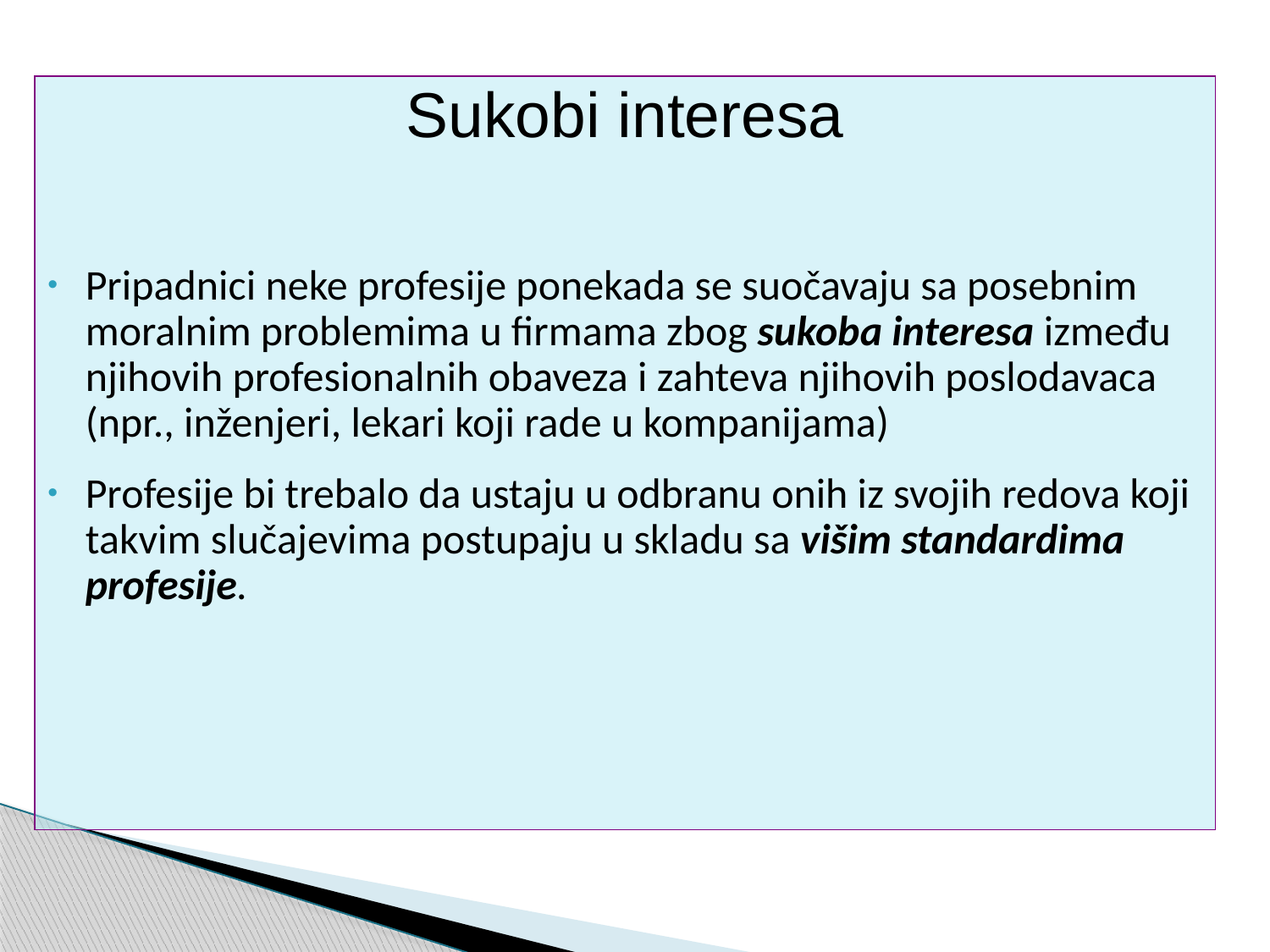

Sukobi interesa

Pripadnici neke profesije ponekada se suočavaju sa posebnim moralnim problemima u firmama zbog sukoba interesa između njihovih profesionalnih obaveza i zahteva njihovih poslodavaca (npr., inženjeri, lekari koji rade u kompanijama)
Profesije bi trebalo da ustaju u odbranu onih iz svojih redova koji  takvim slučajevima postupaju u skladu sa višim standardima profesije.